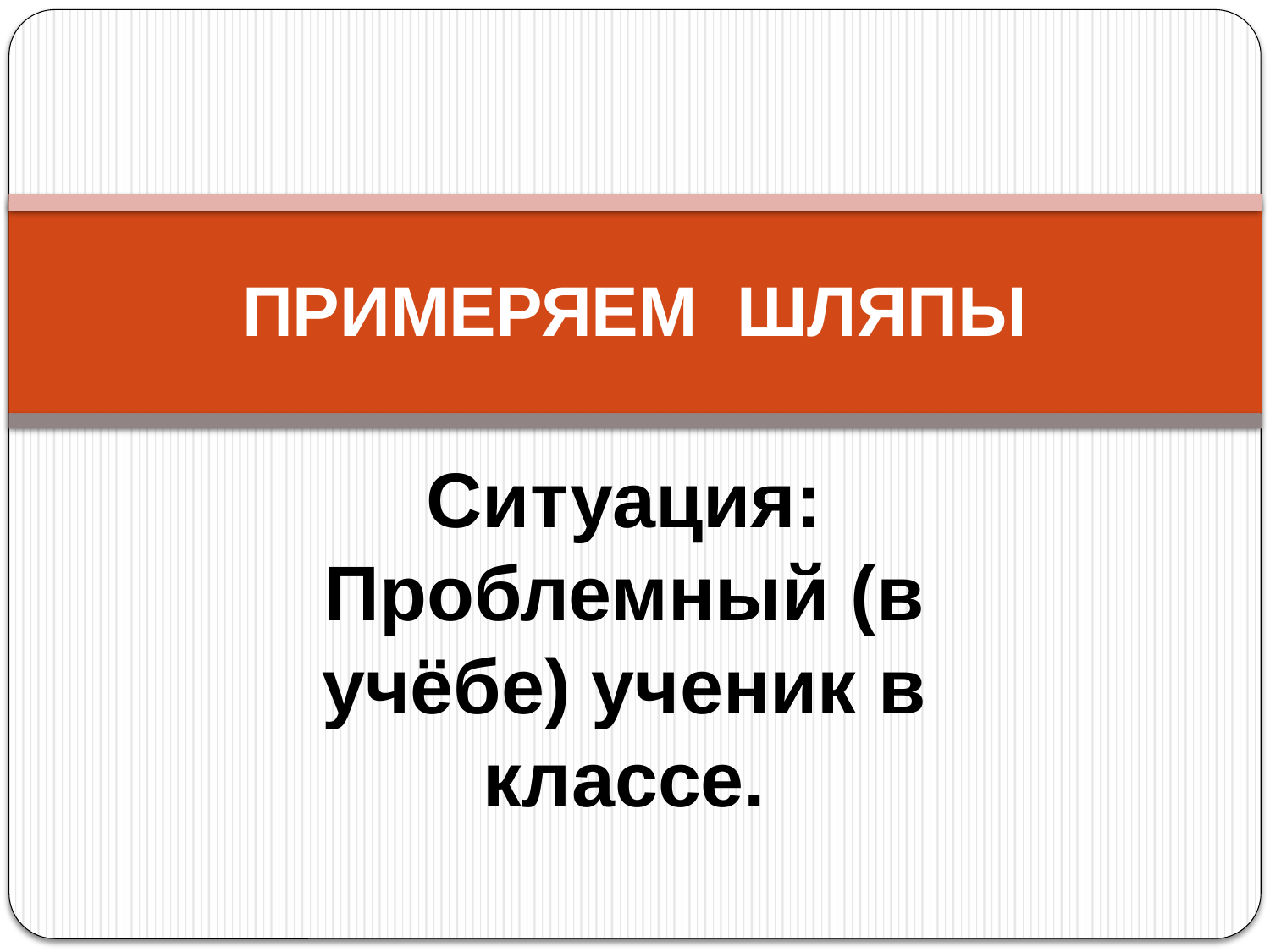

# ПРИМЕРЯЕМ  ШЛЯПЫ
Ситуация: Проблемный (в учёбе) ученик в классе.